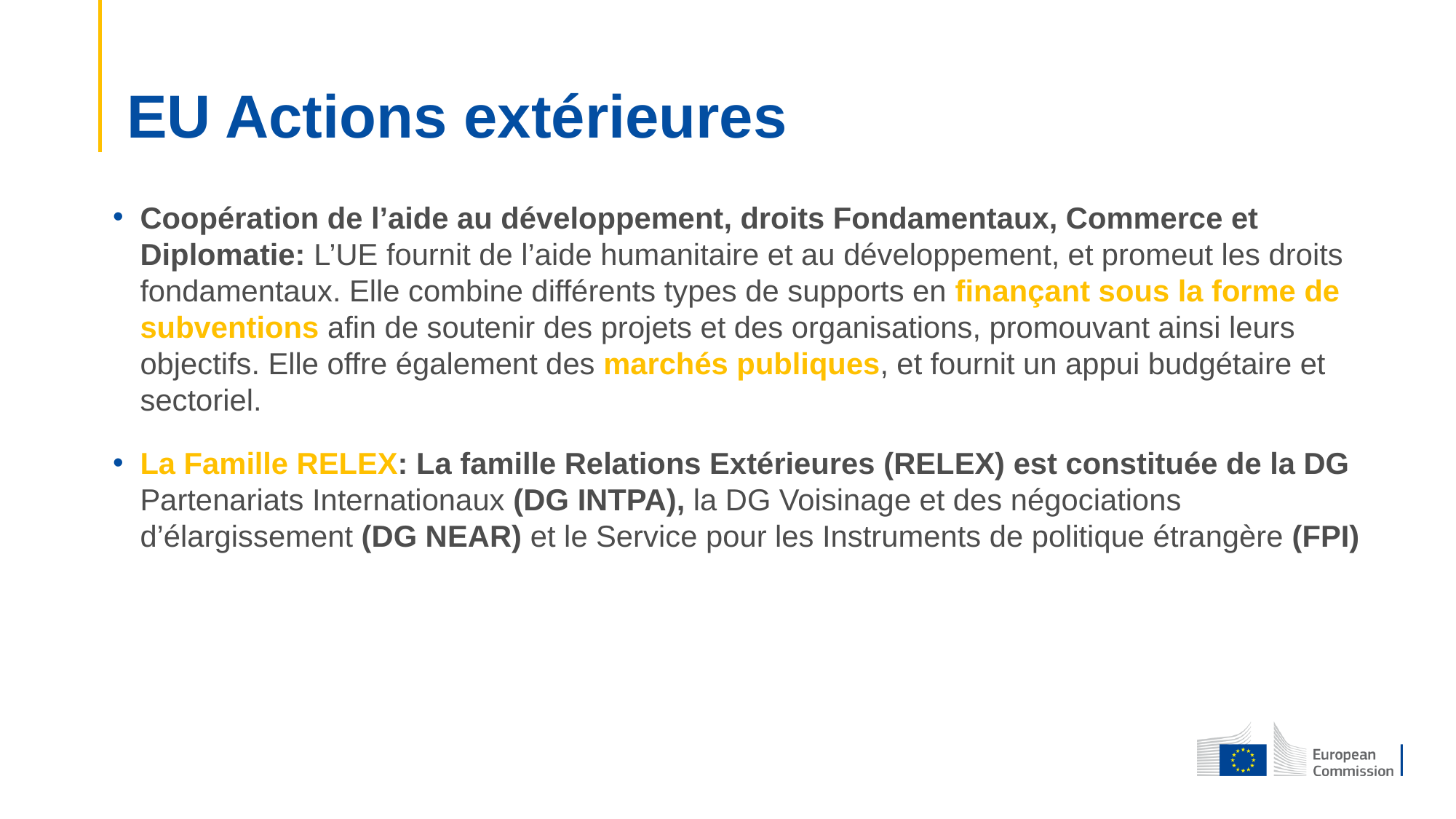

# EU Actions extérieures
Coopération de l’aide au développement, droits Fondamentaux, Commerce et Diplomatie: L’UE fournit de l’aide humanitaire et au développement, et promeut les droits fondamentaux. Elle combine différents types de supports en finançant sous la forme de subventions afin de soutenir des projets et des organisations, promouvant ainsi leurs objectifs. Elle offre également des marchés publiques, et fournit un appui budgétaire et sectoriel.
La Famille RELEX: La famille Relations Extérieures (RELEX) est constituée de la DG Partenariats Internationaux (DG INTPA), la DG Voisinage et des négociations d’élargissement (DG NEAR) et le Service pour les Instruments de politique étrangère (FPI)